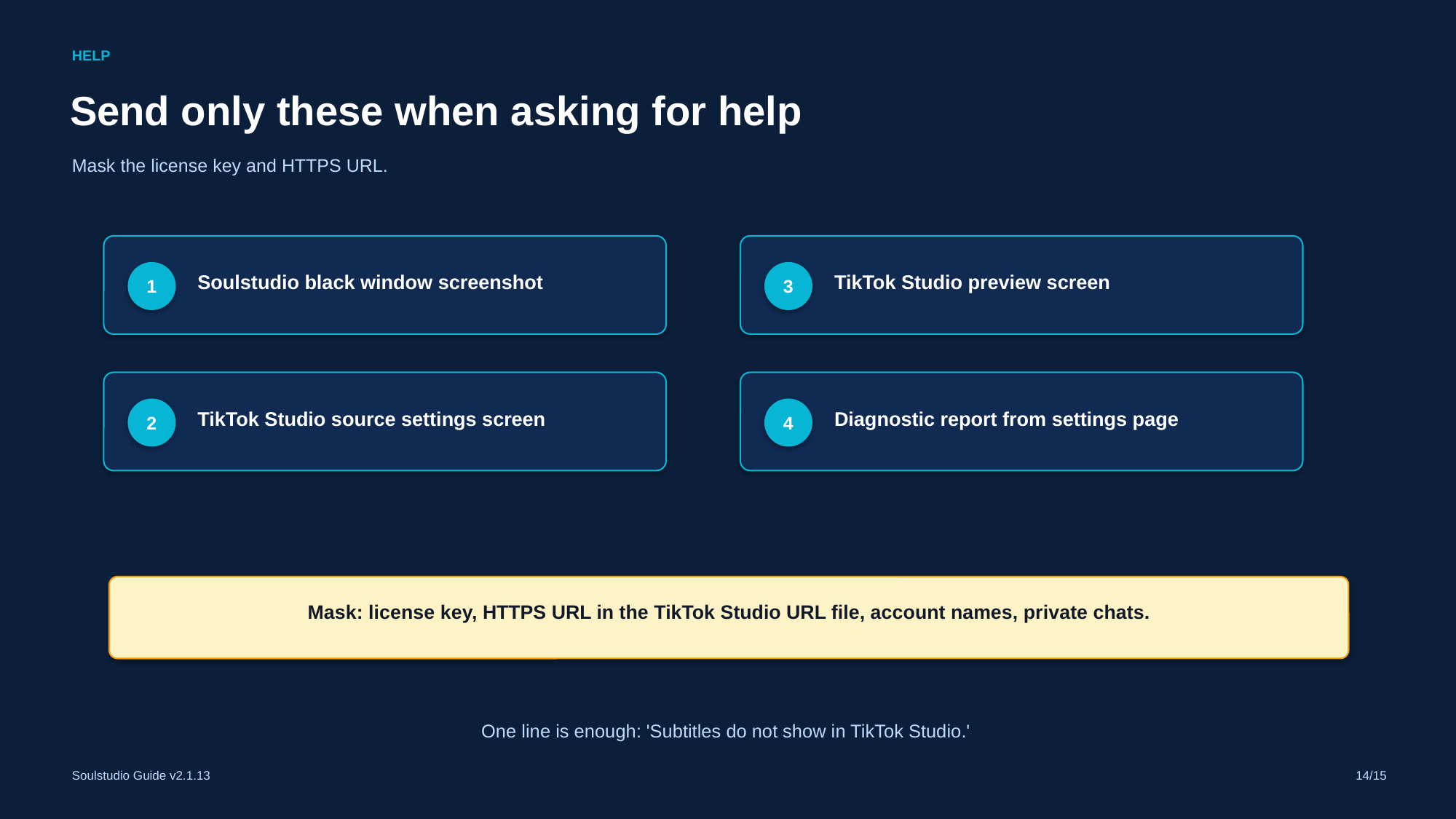

HELP
Send only these when asking for help
Mask the license key and HTTPS URL.

1
3
Soulstudio black window screenshot
TikTok Studio preview screen

2
4
TikTok Studio source settings screen
Diagnostic report from settings page

Mask: license key, HTTPS URL in the TikTok Studio URL file, account names, private chats.
One line is enough: 'Subtitles do not show in TikTok Studio.'
Soulstudio Guide v2.1.13
14/15